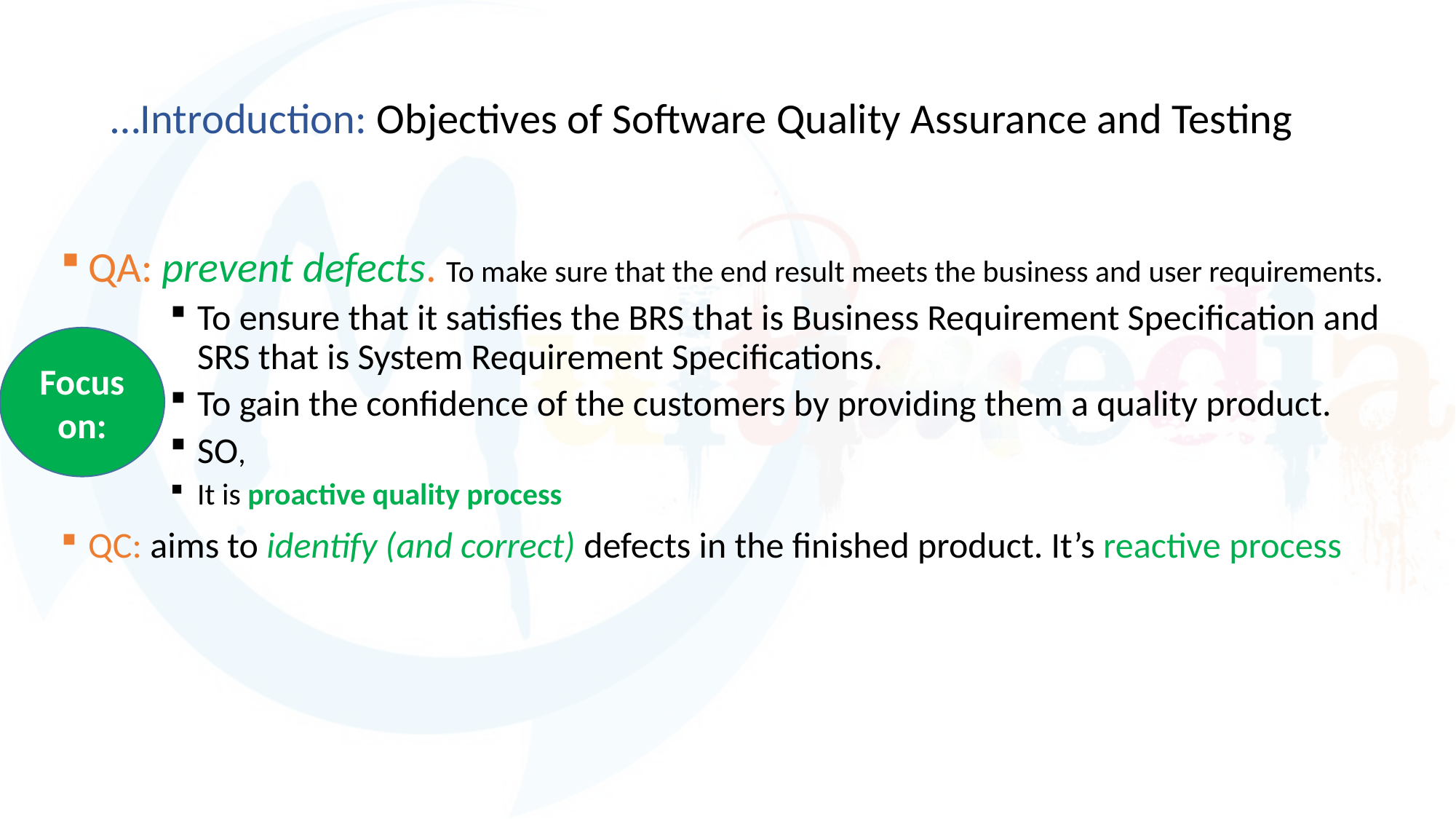

# …Introduction: Objectives of Software Quality Assurance and Testing
QA: prevent defects. To make sure that the end result meets the business and user requirements.
To ensure that it satisfies the BRS that is Business Requirement Specification and SRS that is System Requirement Specifications.
To gain the confidence of the customers by providing them a quality product.
SO,
It is proactive quality process
QC: aims to identify (and correct) defects in the finished product. It’s reactive process
Focus on: